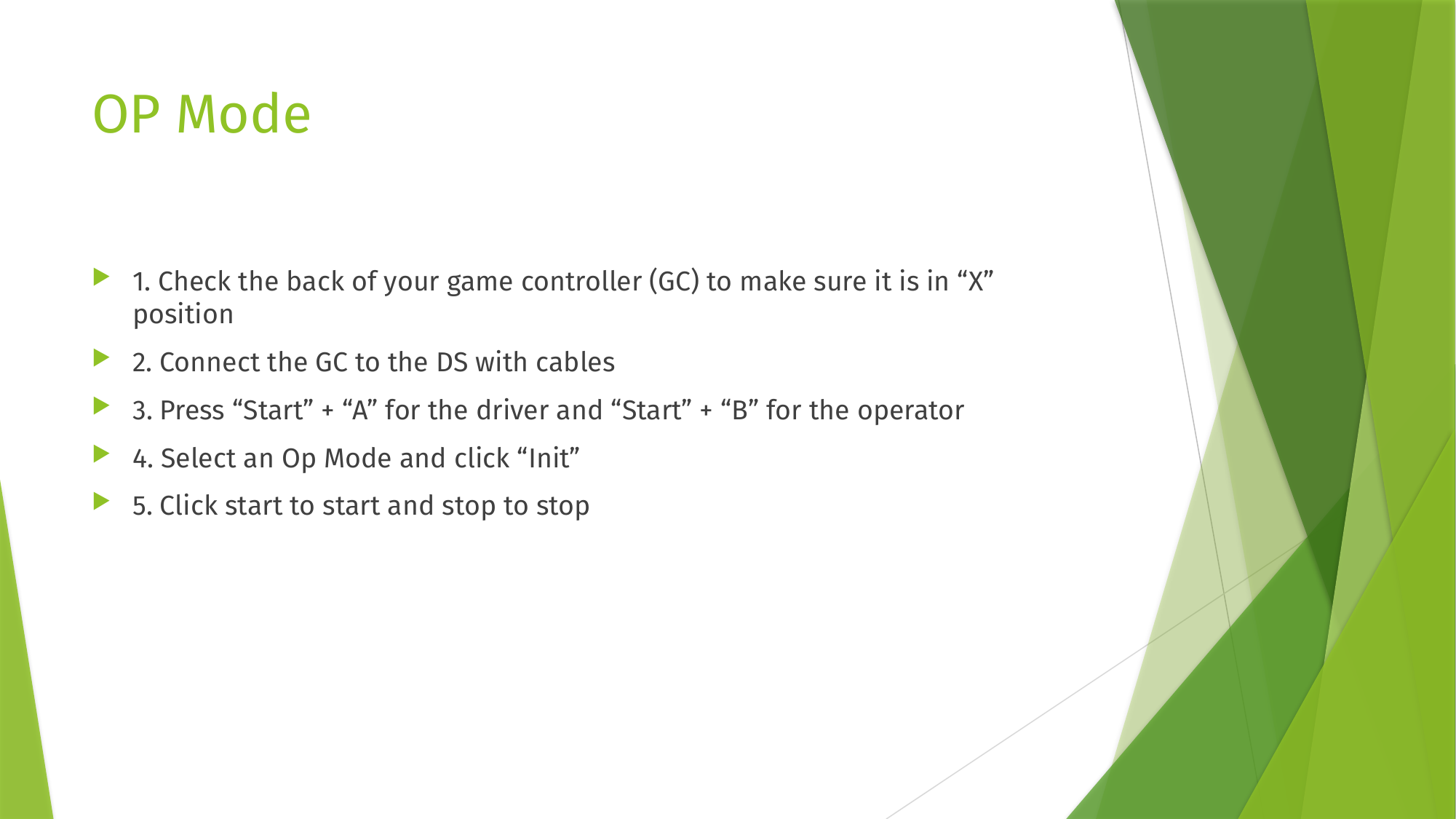

# OP Mode
1. Check the back of your game controller (GC) to make sure it is in “X” position
2. Connect the GC to the DS with cables
3. Press “Start” + “A” for the driver and “Start” + “B” for the operator
4. Select an Op Mode and click “Init”
5. Click start to start and stop to stop